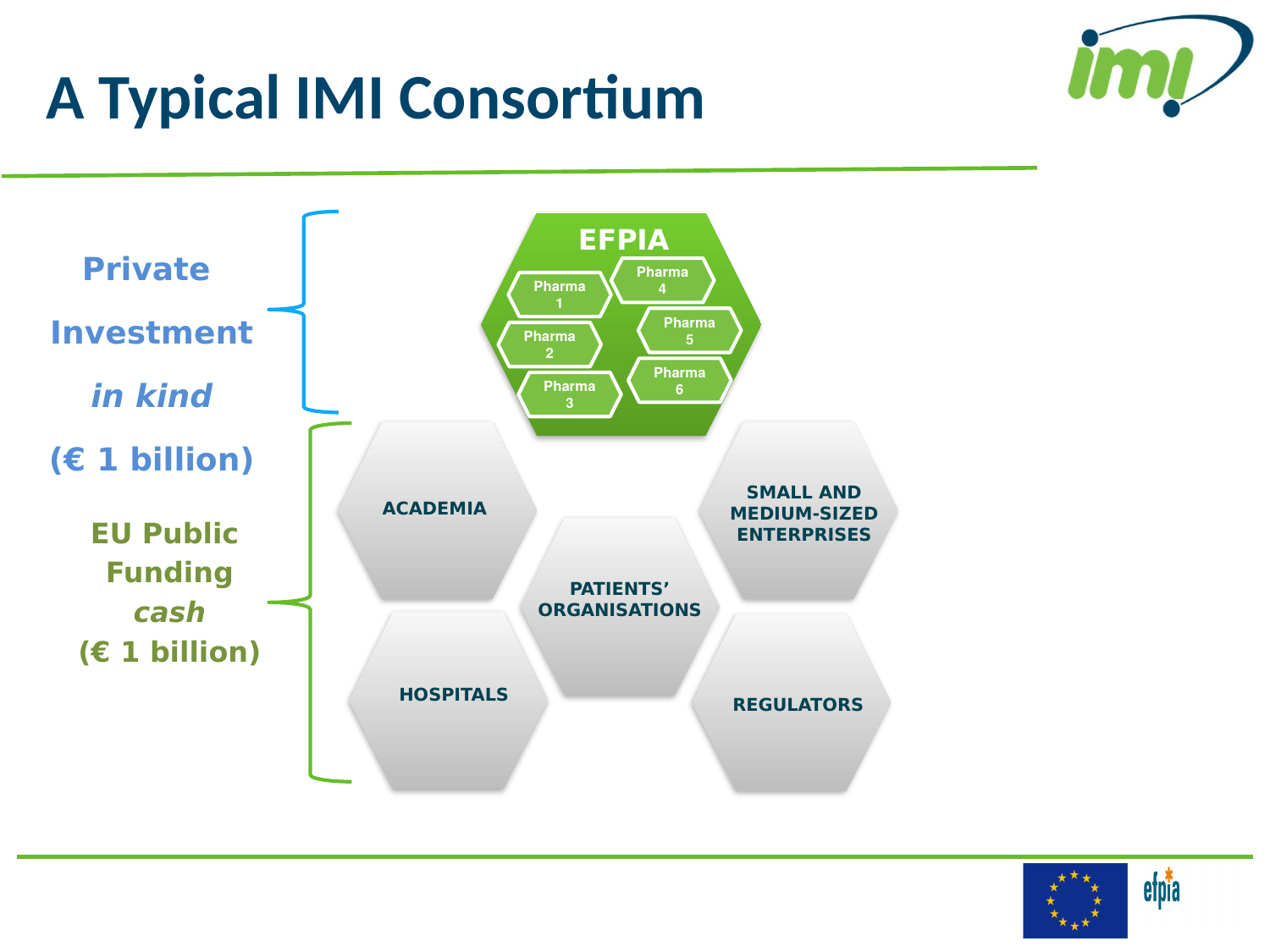

A Typical IMI Consortium

EFPIA
Private
Investment
in kind
(€ 1 billion)

Pharma 4
Pharma 1
Pharma 5
Pharma 2
Pharma 6
Pharma 3

SMALL AND MEDIUM-SIZED ENTERPRISES
ACADEMIA
EU Public
Funding
cash
(€ 1 billion)

PATIENTS’ ORGANISATIONS

HOSPITALS
REGULATORS